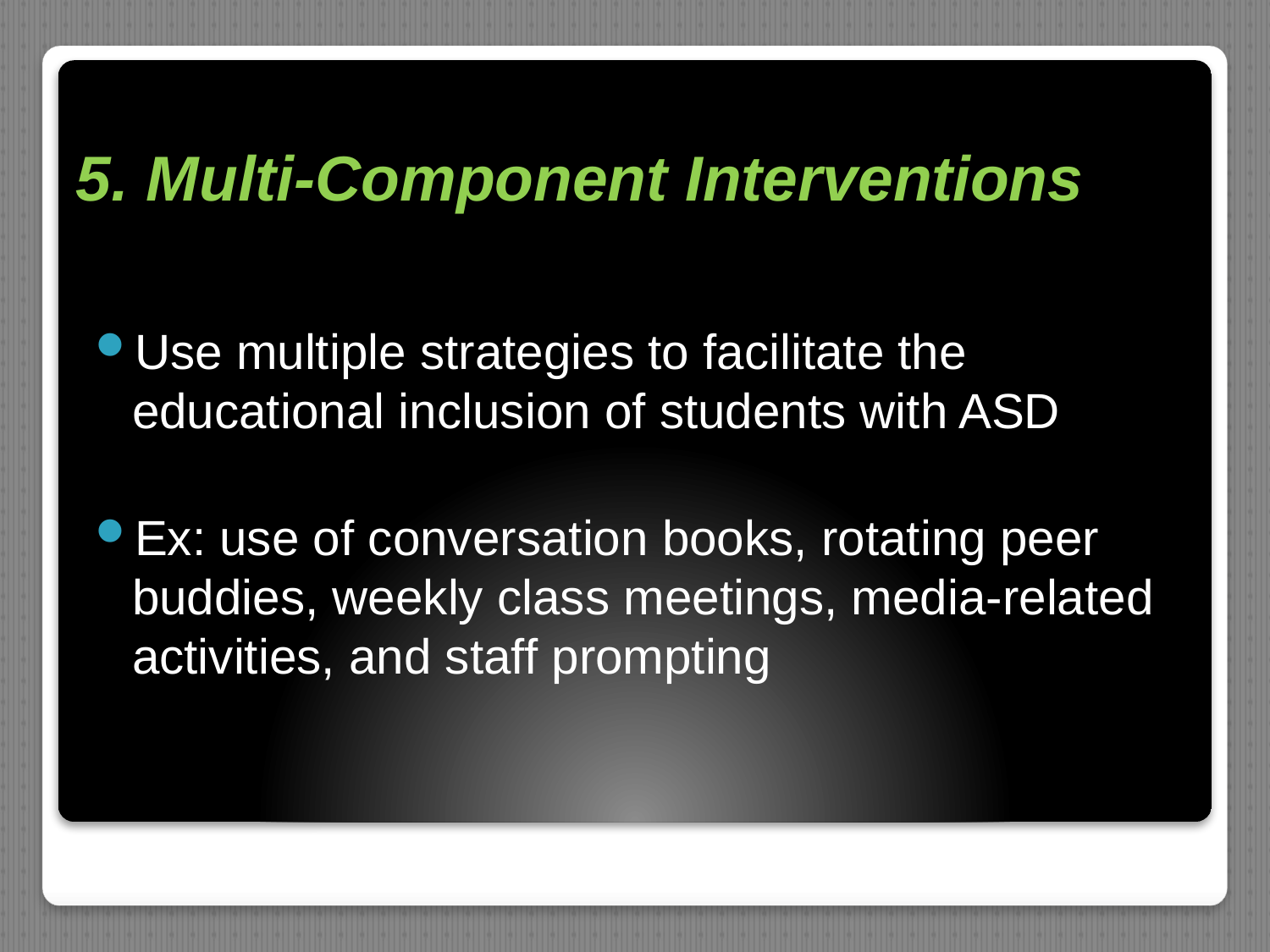

# 5. Multi-Component Interventions
Use multiple strategies to facilitate the educational inclusion of students with ASD

Ex: use of conversation books, rotating peer buddies, weekly class meetings, media-related activities, and staff prompting